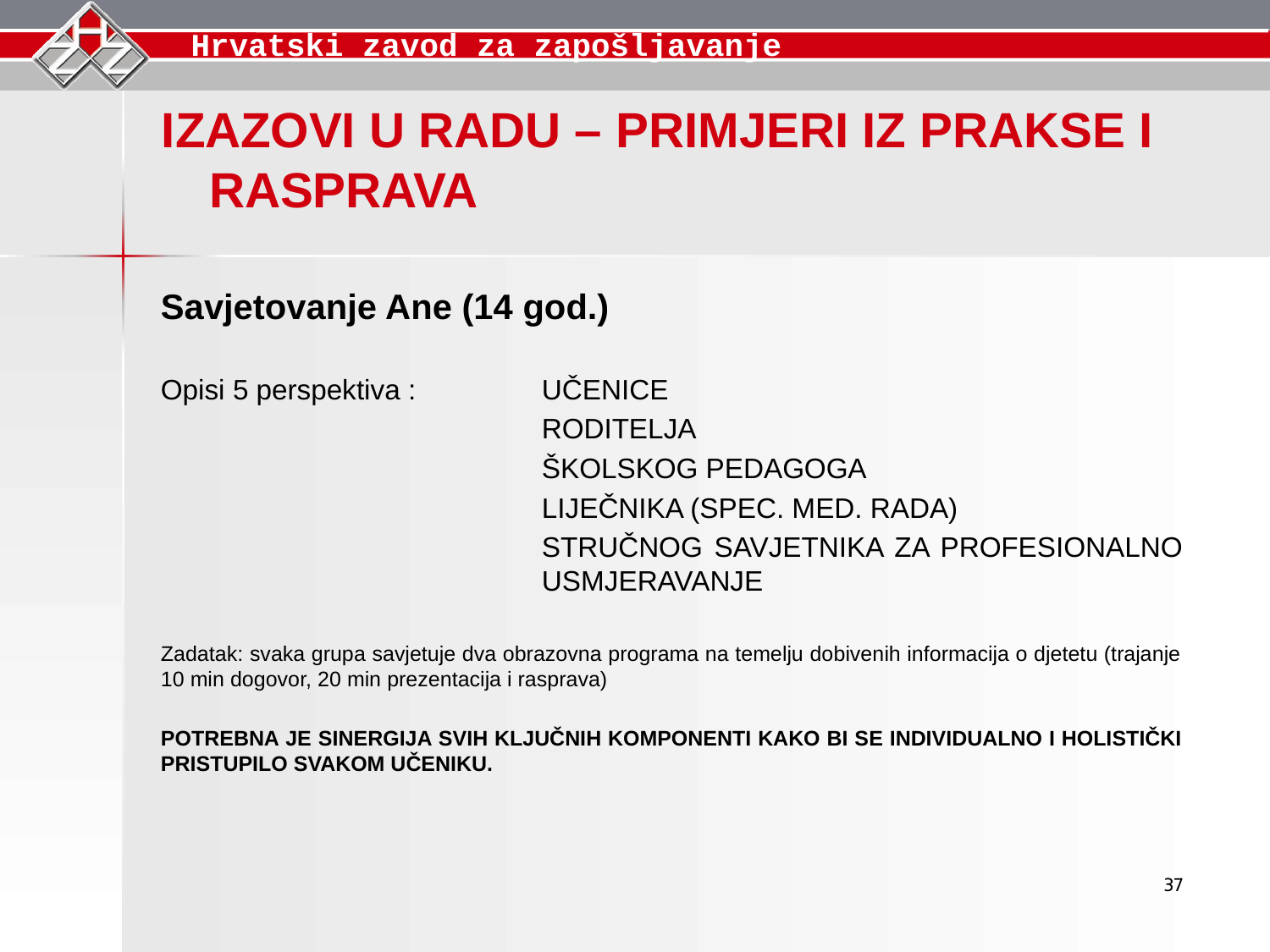

IZAZOVI U RADU – PRIMJERI IZ PRAKSE I RASPRAVA

Savjetovanje Ane (14 god.)

Opisi 5 perspektiva : 	UČENICE
RODITELJA
ŠKOLSKOG PEDAGOGA
LIJEČNIKA (SPEC. MED. RADA)
STRUČNOG SAVJETNIKA ZA PROFESIONALNO USMJERAVANJE

Zadatak: svaka grupa savjetuje dva obrazovna programa na temelju dobivenih informacija o djetetu (trajanje 10 min dogovor, 20 min prezentacija i rasprava)

POTREBNA JE SINERGIJA SVIH KLJUČNIH KOMPONENTI KAKO BI SE INDIVIDUALNO I HOLISTIČKI PRISTUPILO SVAKOM UČENIKU.

37